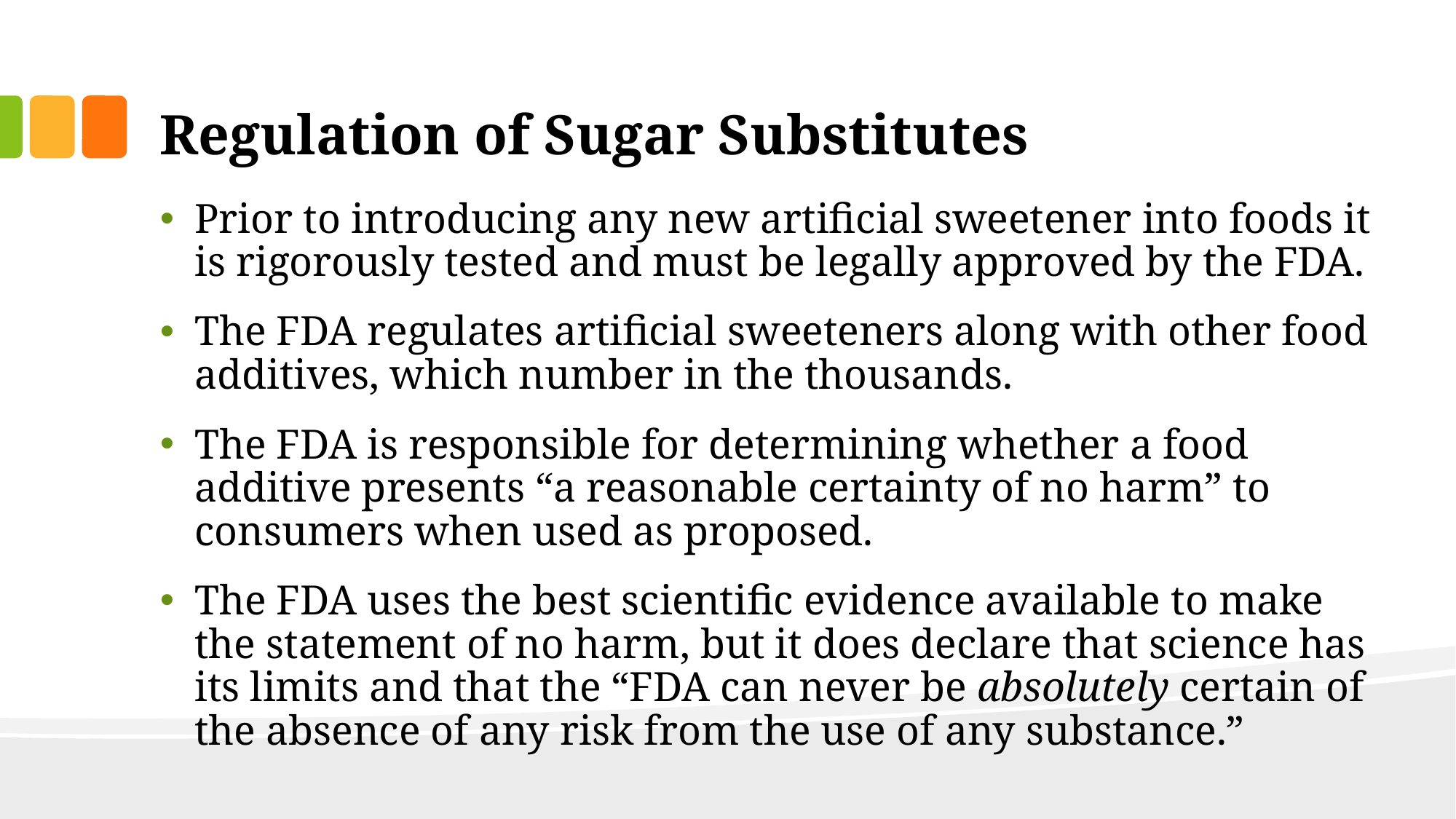

# Regulation of Sugar Substitutes
Prior to introducing any new artificial sweetener into foods it is rigorously tested and must be legally approved by the FDA.
The FDA regulates artificial sweeteners along with other food additives, which number in the thousands.
The FDA is responsible for determining whether a food additive presents “a reasonable certainty of no harm” to consumers when used as proposed.
The FDA uses the best scientific evidence available to make the statement of no harm, but it does declare that science has its limits and that the “FDA can never be absolutely certain of the absence of any risk from the use of any substance.”